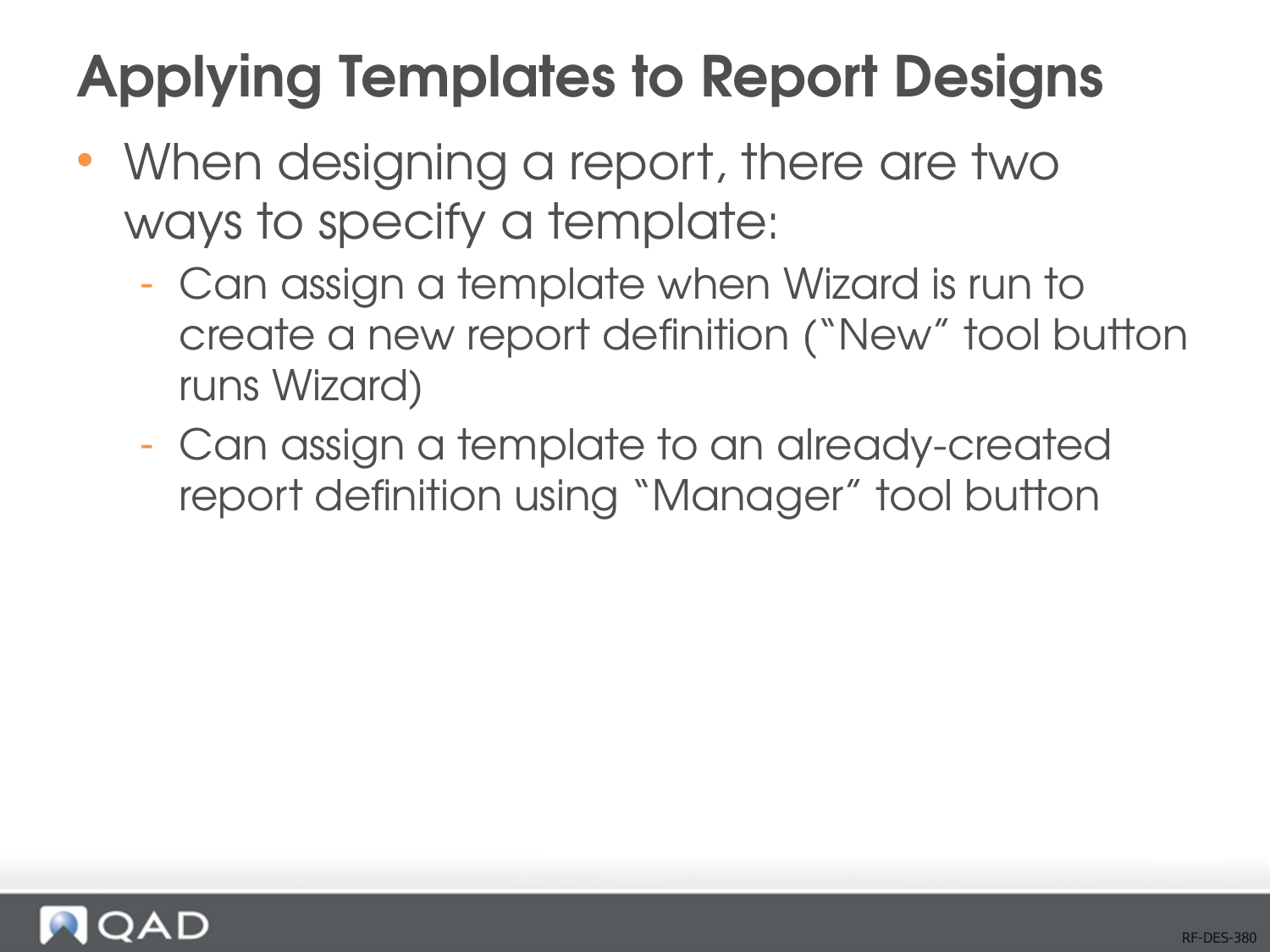

# Applying Templates to Report Designs
When designing a report, there are two ways to specify a template:
Can assign a template when Wizard is run to create a new report definition (“New” tool button runs Wizard)
Can assign a template to an already-created report definition using “Manager” tool button
RF-DES-380